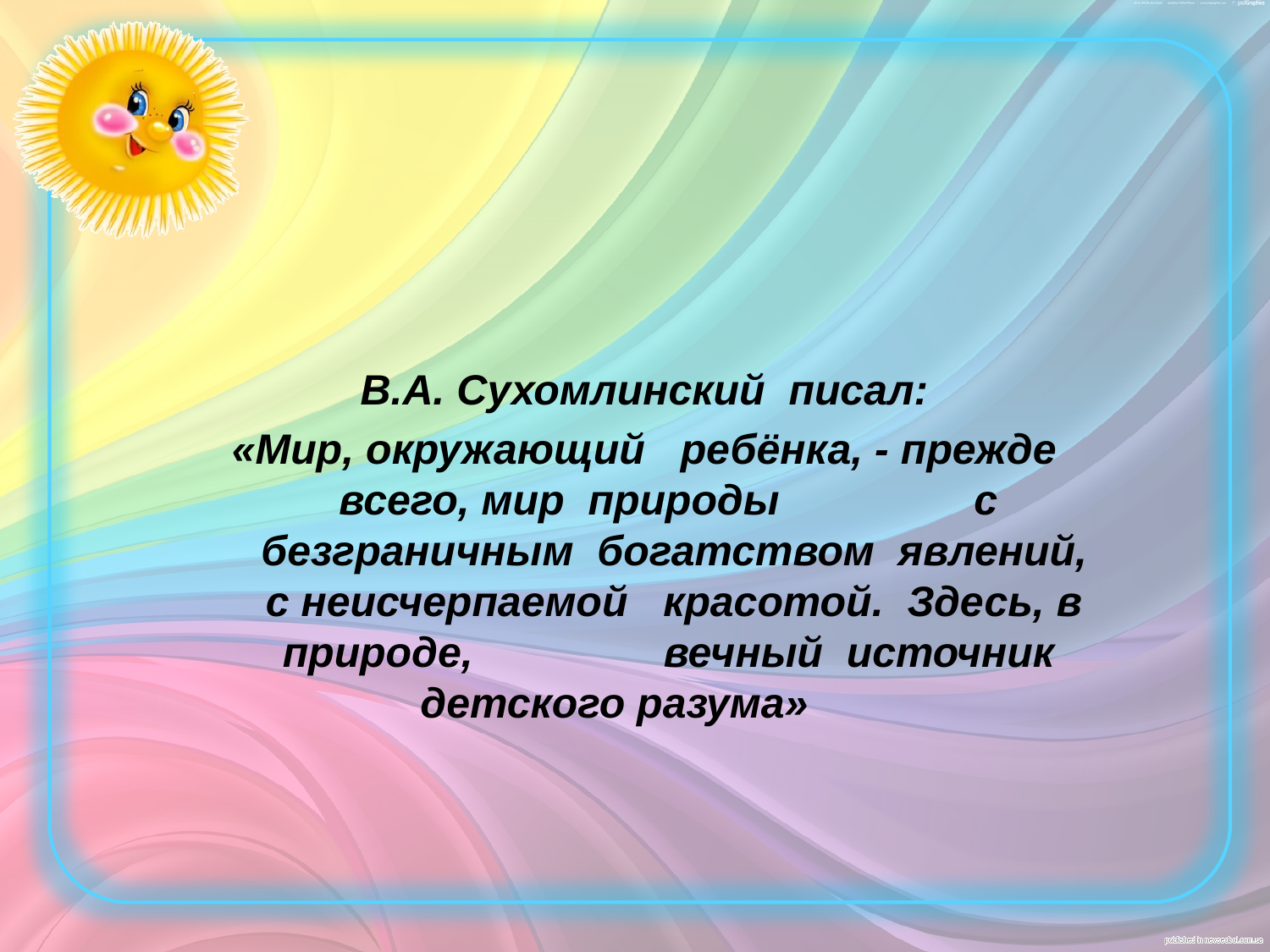

В.А. Сухомлинский  писал:
«Мир, окружающий   ребёнка, - прежде  всего, мир  природы		с  безграничным  богатством  явлений, с неисчерпаемой   красотой.  Здесь, в природе,		вечный  источник  детского разума»